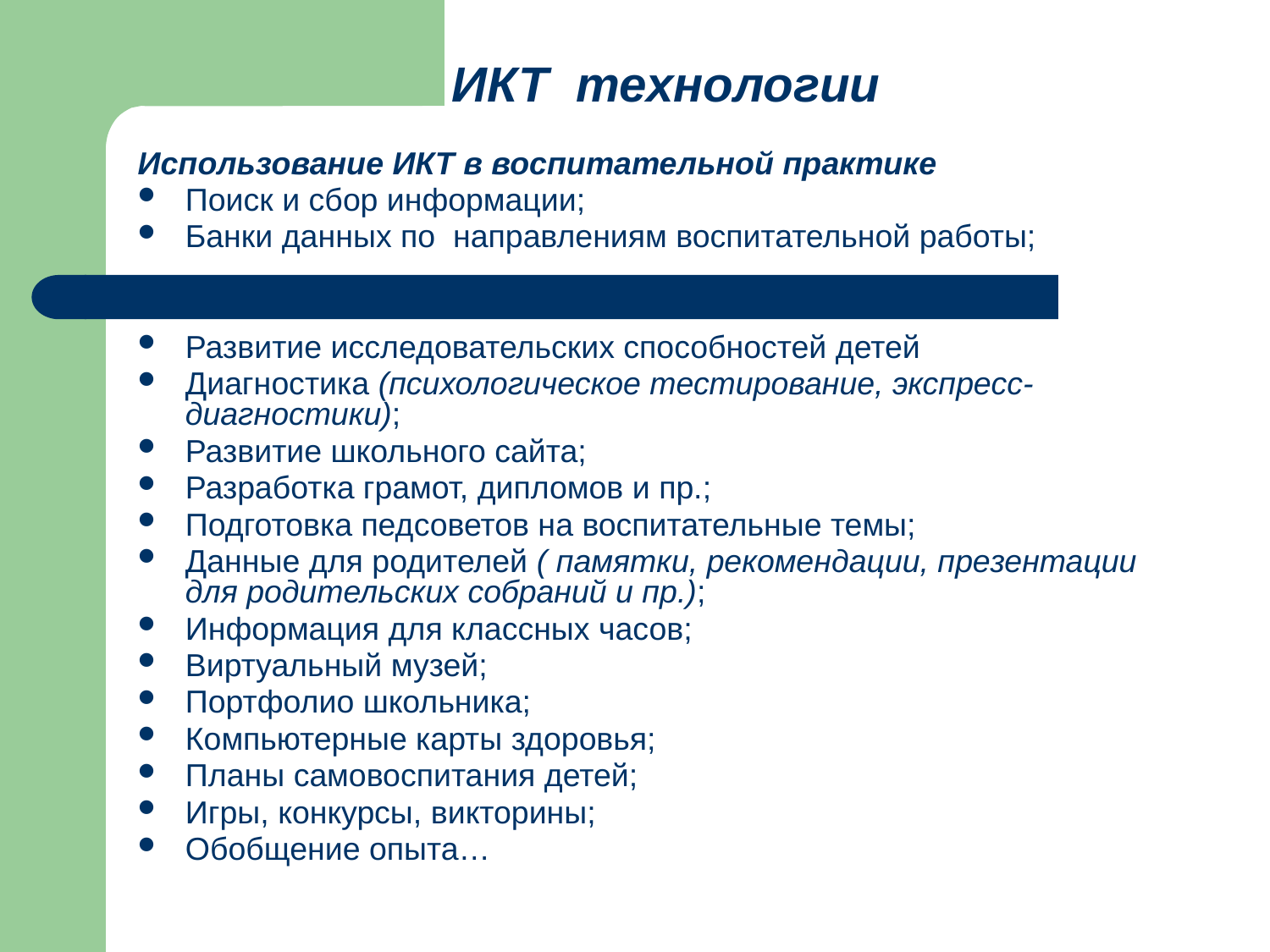

ИКТ  технологии

Использование ИКТ в воспитательной практике
Поиск и сбор информации;
Банки данных по  направлениям воспитательной работы;

Развитие исследовательских способностей детей
Диагностика (психологическое тестирование, экспресс-диагностики);
Развитие школьного сайта;
Разработка грамот, дипломов и пр.;
Подготовка педсоветов на воспитательные темы;
Данные для родителей ( памятки, рекомендации, презентации для родительских собраний и пр.);
Информация для классных часов;
Виртуальный музей;
Портфолио школьника;
Компьютерные карты здоровья;
Планы самовоспитания детей;
Игры, конкурсы, викторины;
Обобщение опыта…